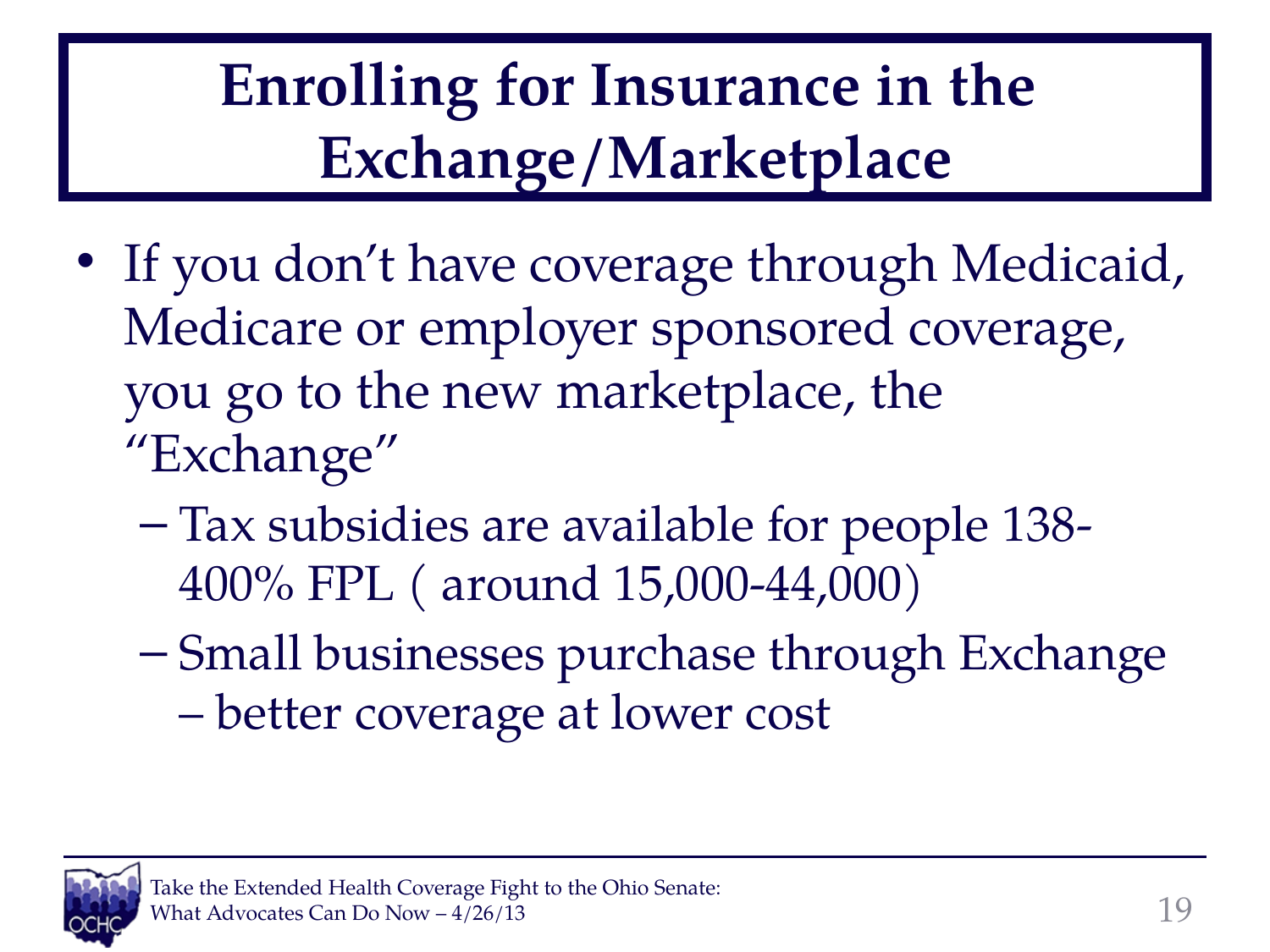

# Enrolling for Insurance in the Exchange/Marketplace
If you don’t have coverage through Medicaid, Medicare or employer sponsored coverage, you go to the new marketplace, the “Exchange”
Tax subsidies are available for people 138-400% FPL ( around 15,000-44,000)
Small businesses purchase through Exchange – better coverage at lower cost

19